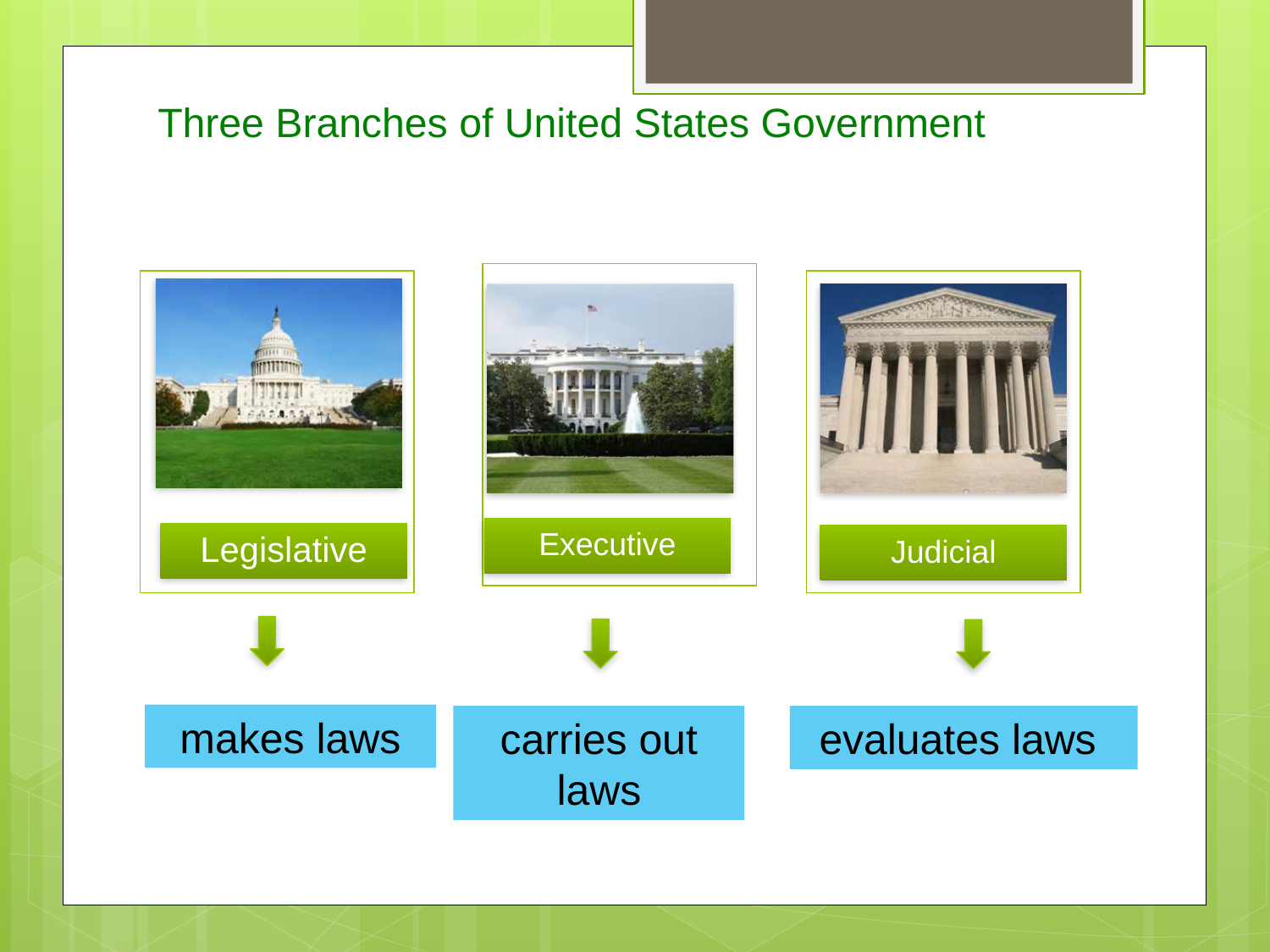

# Three Branches of United States Government
Legislative

Executive

Judicial

makes laws
carries out laws
evaluates laws